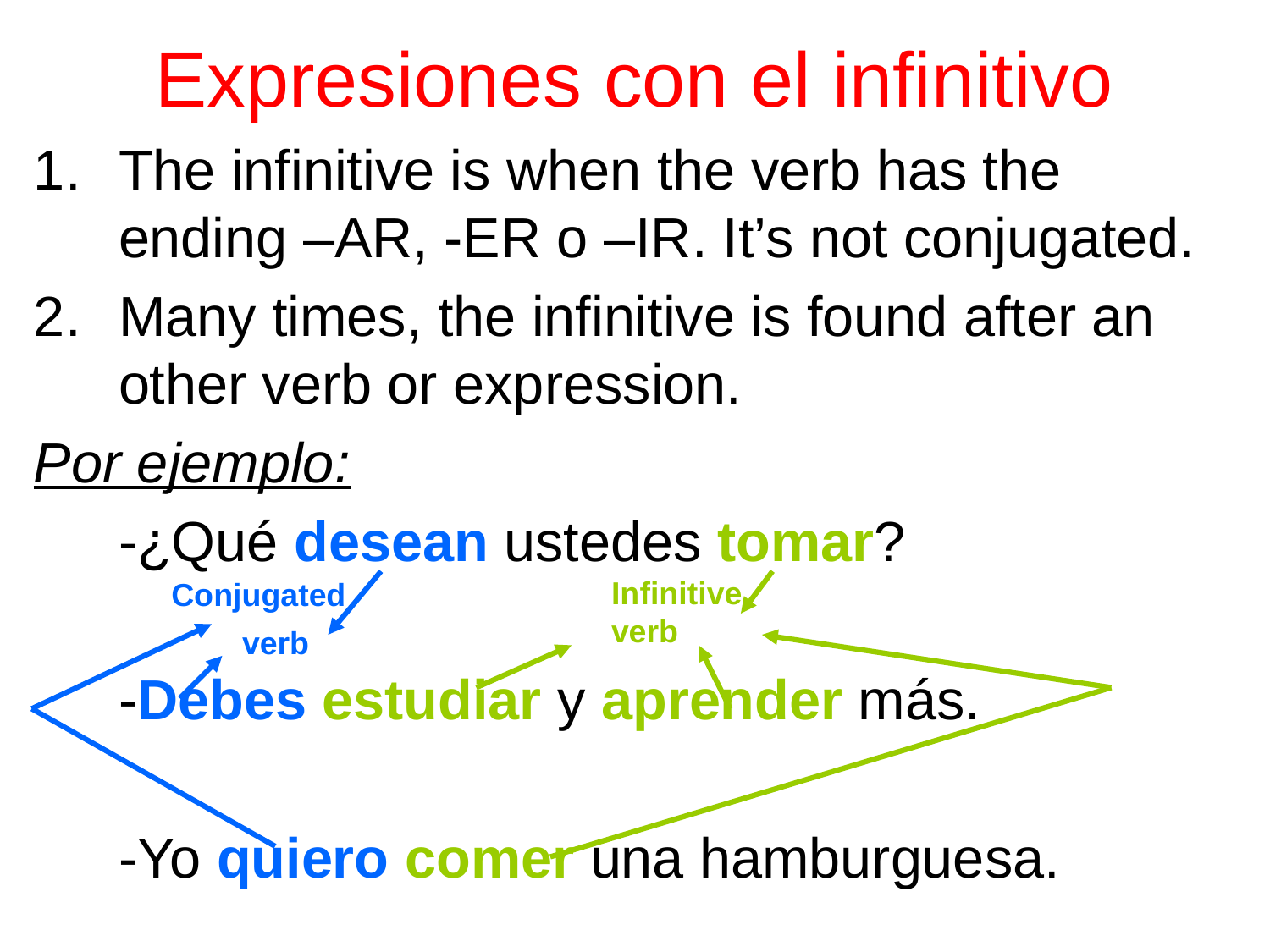

# Expresiones con el infinitivo
The infinitive is when the verb has the ending –AR, -ER o –IR. It’s not conjugated.
Many times, the infinitive is found after an other verb or expression.
Por ejemplo:
	-¿Qué desean ustedes tomar?

	-Debes estudiar y aprender más.

	-Yo quiero comer una hamburguesa.
Infinitive verb
Conjugated
        verb